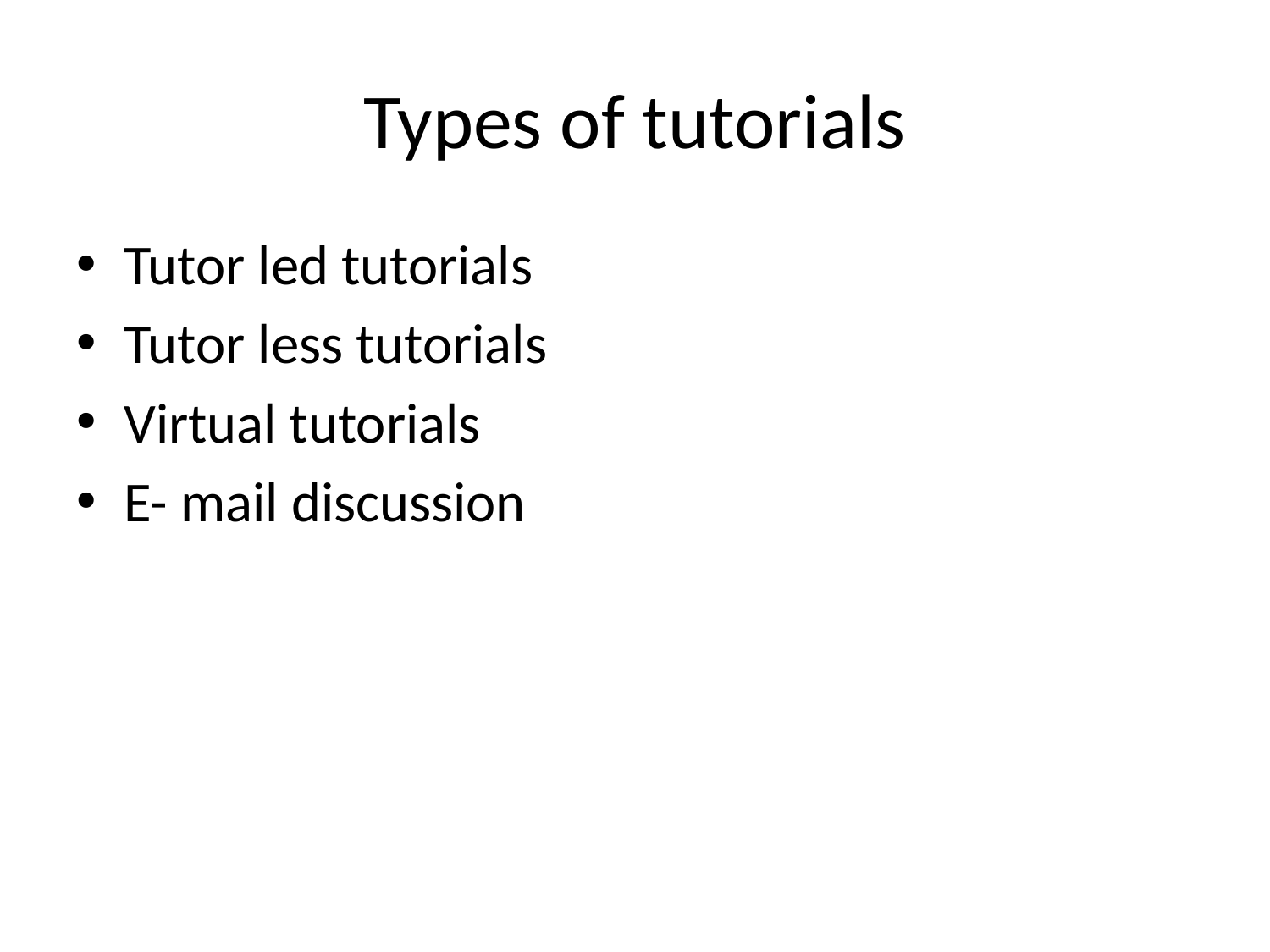

# Types of tutorials
Tutor led tutorials
Tutor less tutorials
Virtual tutorials
E- mail discussion